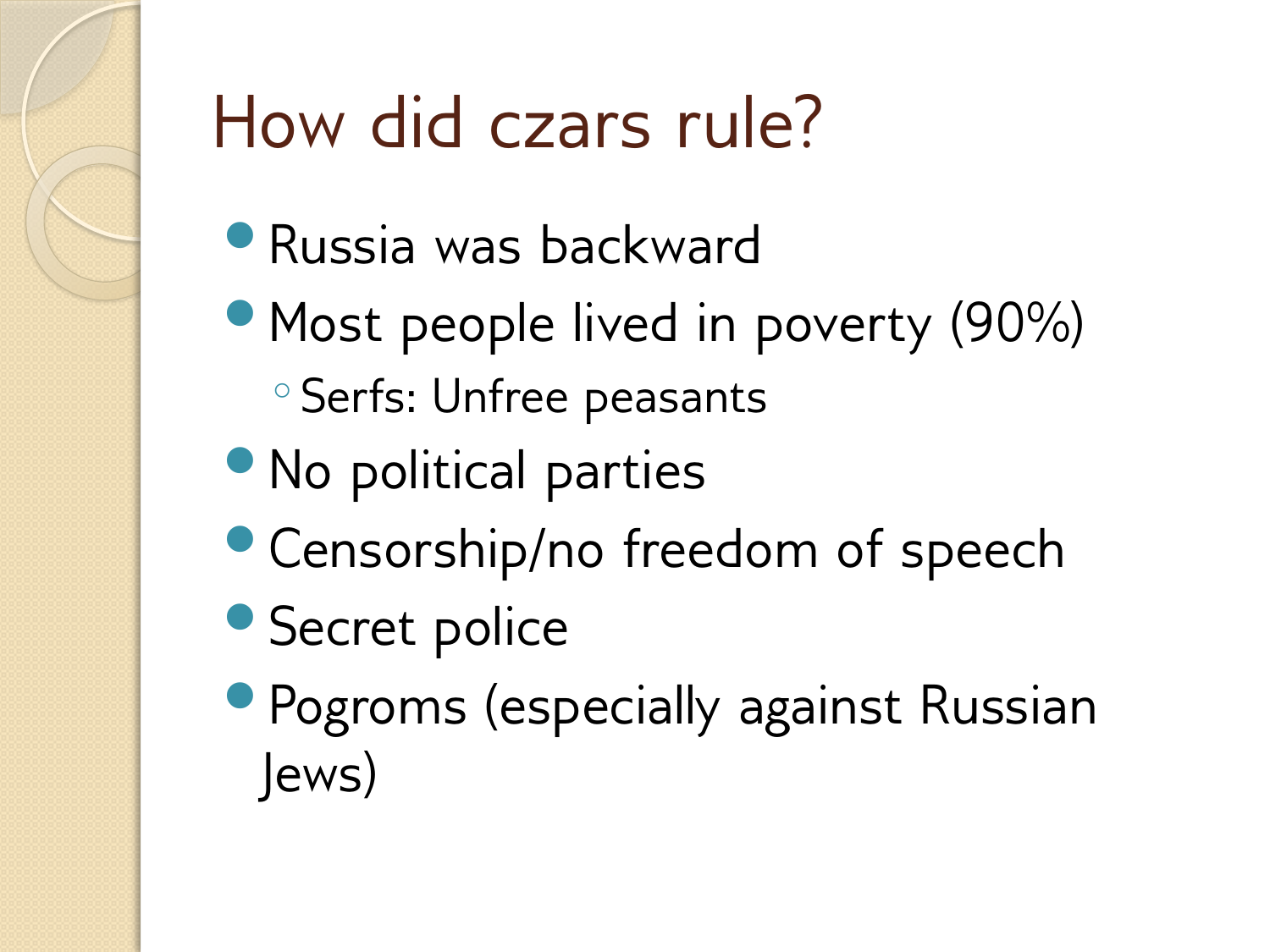

# How did czars rule?
Russia was backward
Most people lived in poverty (90%)
Serfs: Unfree peasants
No political parties
Censorship/no freedom of speech
Secret police
Pogroms (especially against Russian Jews)